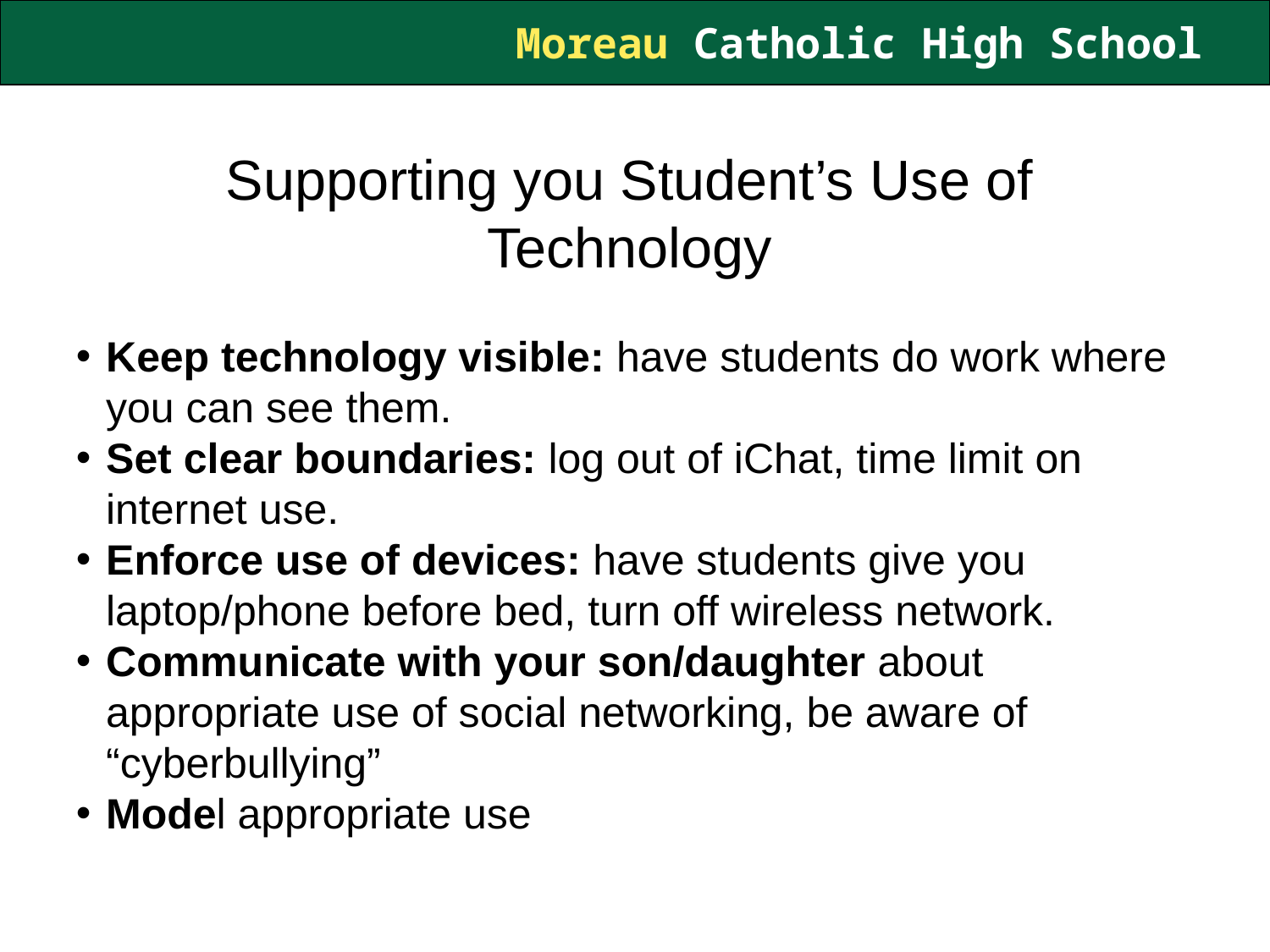

Supporting you Student’s Use of Technology

Keep technology visible: have students do work where you can see them.
Set clear boundaries: log out of iChat, time limit on internet use.
Enforce use of devices: have students give you laptop/phone before bed, turn off wireless network.
Communicate with your son/daughter about appropriate use of social networking, be aware of “cyberbullying”
Model appropriate use